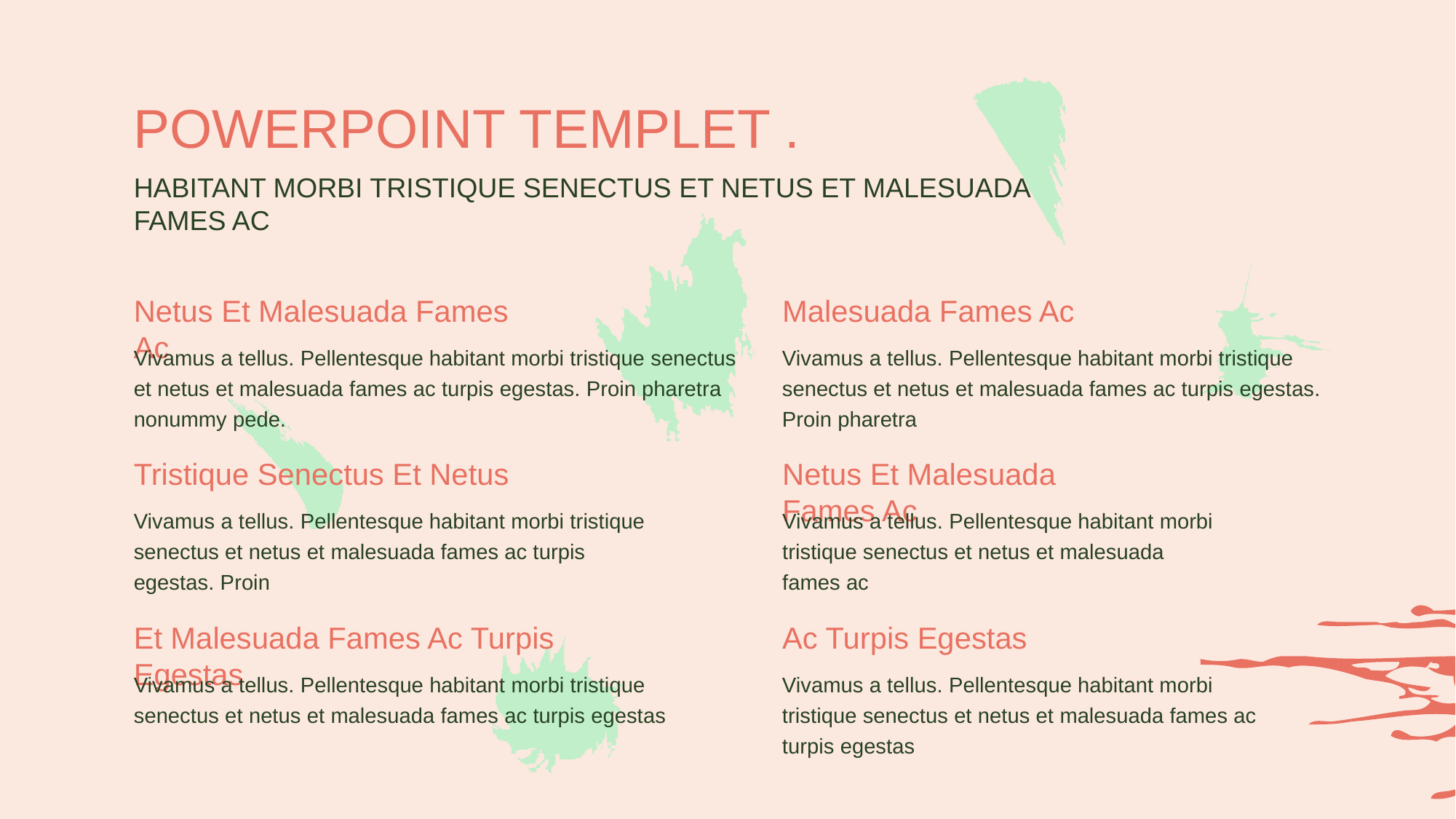

POWERPOINT TEMPLET .
HABITANT MORBI TRISTIQUE SENECTUS ET NETUS ET MALESUADA FAMES AC

Netus Et Malesuada Fames Ac
Malesuada Fames Ac
Vivamus a tellus. Pellentesque habitant morbi tristique senectus et netus et malesuada fames ac turpis egestas. Proin pharetra nonummy pede.
Vivamus a tellus. Pellentesque habitant morbi tristique senectus et netus et malesuada fames ac turpis egestas. Proin pharetra

Tristique Senectus Et Netus
Netus Et Malesuada Fames Ac
Vivamus a tellus. Pellentesque habitant morbi tristique senectus et netus et malesuada fames ac turpis egestas. Proin
Vivamus a tellus. Pellentesque habitant morbi tristique senectus et netus et malesuada fames ac
Et Malesuada Fames Ac Turpis Egestas
Ac Turpis Egestas

Vivamus a tellus. Pellentesque habitant morbi tristique senectus et netus et malesuada fames ac turpis egestas
Vivamus a tellus. Pellentesque habitant morbi tristique senectus et netus et malesuada fames ac turpis egestas